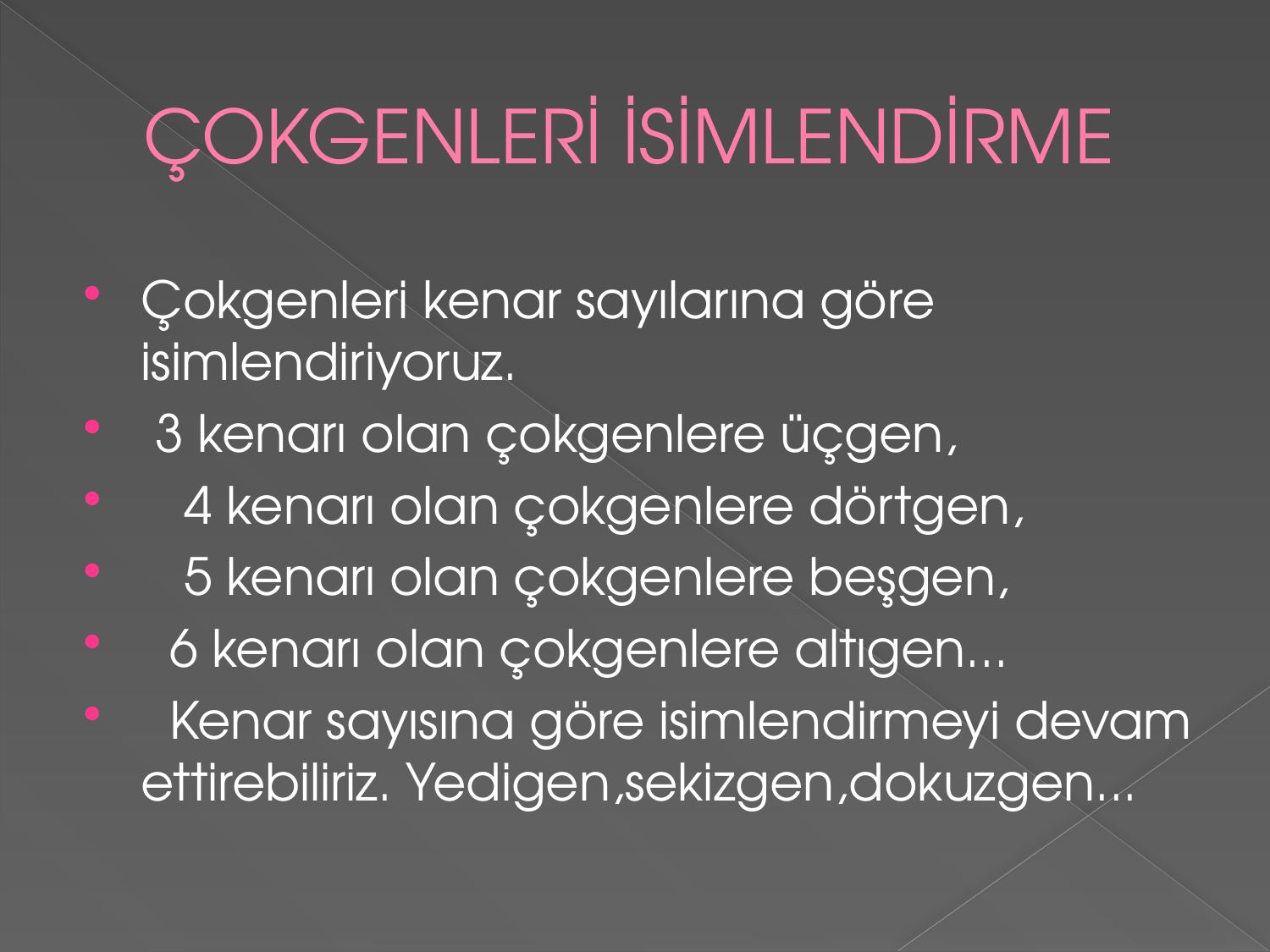

# ÇOKGENLERİ İSİMLENDİRME
Çokgenleri kenar sayılarına göre isimlendiriyoruz.
 3 kenarı olan çokgenlere üçgen,
   4 kenarı olan çokgenlere dörtgen,
   5 kenarı olan çokgenlere beşgen,
  6 kenarı olan çokgenlere altıgen...
  Kenar sayısına göre isimlendirmeyi devam ettirebiliriz. Yedigen,sekizgen,dokuzgen...